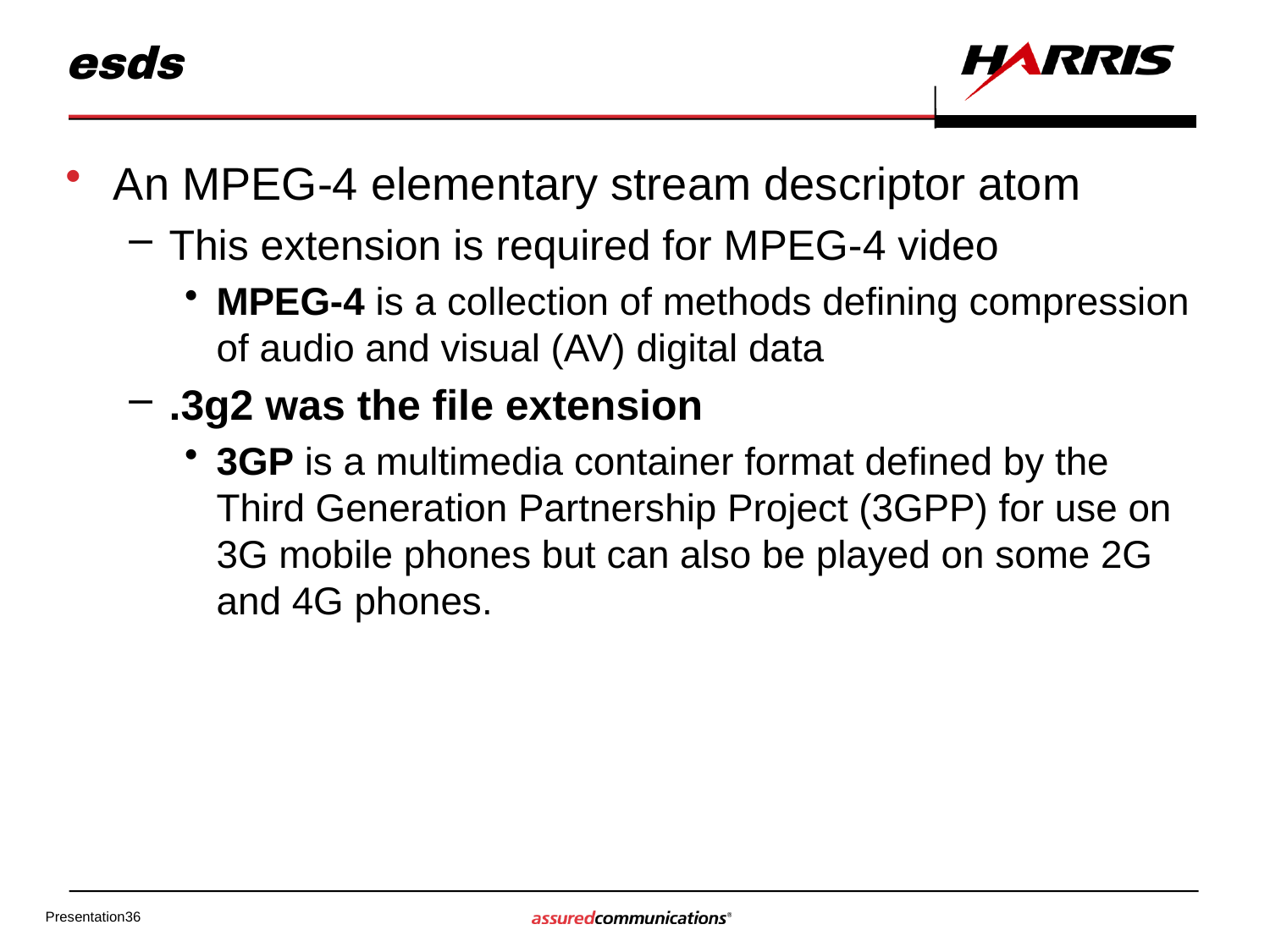

# esds
An MPEG-4 elementary stream descriptor atom
This extension is required for MPEG-4 video
MPEG-4 is a collection of methods defining compression of audio and visual (AV) digital data
.3g2 was the file extension
3GP is a multimedia container format defined by the Third Generation Partnership Project (3GPP) for use on 3G mobile phones but can also be played on some 2G and 4G phones.